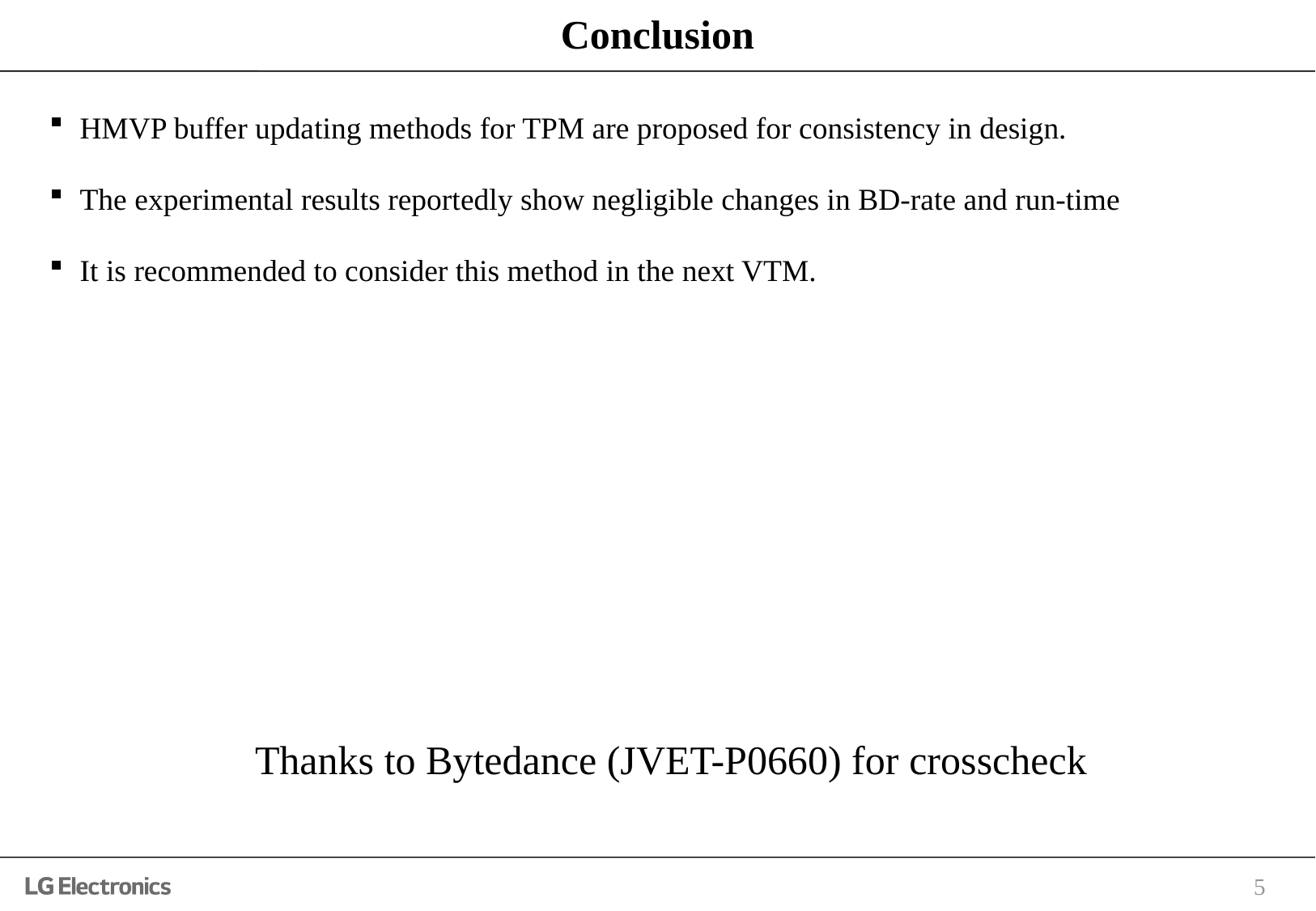

# Conclusion

HMVP buffer updating methods for TPM are proposed for consistency in design.
The experimental results reportedly show negligible changes in BD-rate and run-time
It is recommended to consider this method in the next VTM.
Thanks to Bytedance (JVET-P0660) for crosscheck
5